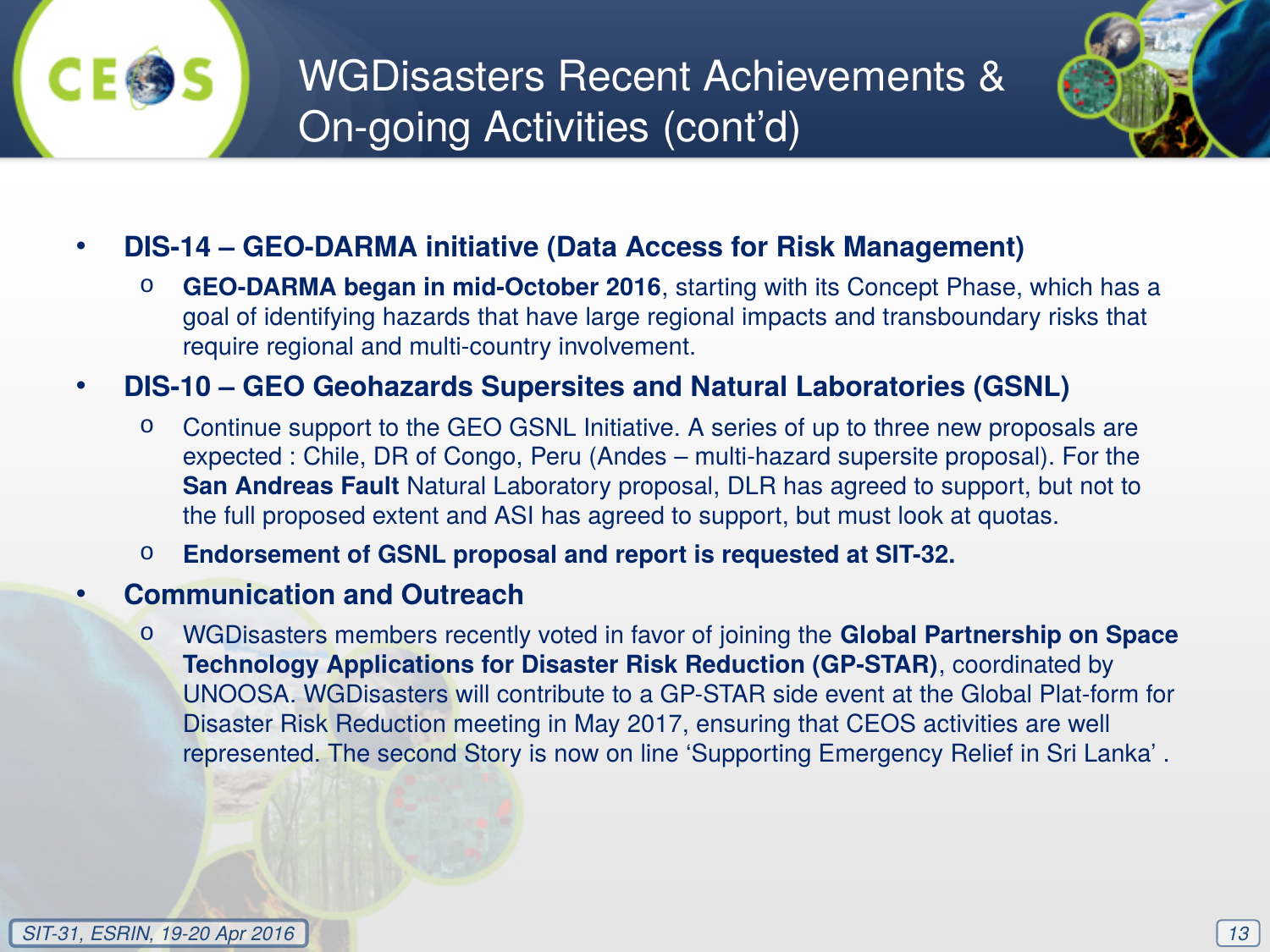

WGDisasters Recent Achievements & On-going Activities (cont’d)
DIS-14 – GEO-DARMA initiative (Data Access for Risk Management)
GEO-DARMA began in mid-October 2016, starting with its Concept Phase, which has a goal of identifying hazards that have large regional impacts and transboundary risks that require regional and multi-country involvement.
DIS-10 – GEO Geohazards Supersites and Natural Laboratories (GSNL)
Continue support to the GEO GSNL Initiative. A series of up to three new proposals are expected : Chile, DR of Congo, Peru (Andes – multi-hazard supersite proposal). For the San Andreas Fault Natural Laboratory proposal, DLR has agreed to support, but not to the full proposed extent and ASI has agreed to support, but must look at quotas.
Endorsement of GSNL proposal and report is requested at SIT-32.
Communication and Outreach
WGDisasters members recently voted in favor of joining the Global Partnership on Space Technology Applications for Disaster Risk Reduction (GP-STAR), coordinated by UNOOSA. WGDisasters will contribute to a GP-STAR side event at the Global Plat-form for Disaster Risk Reduction meeting in May 2017, ensuring that CEOS activities are well represented. The second Story is now on line ‘Supporting Emergency Relief in Sri Lanka’ .

13